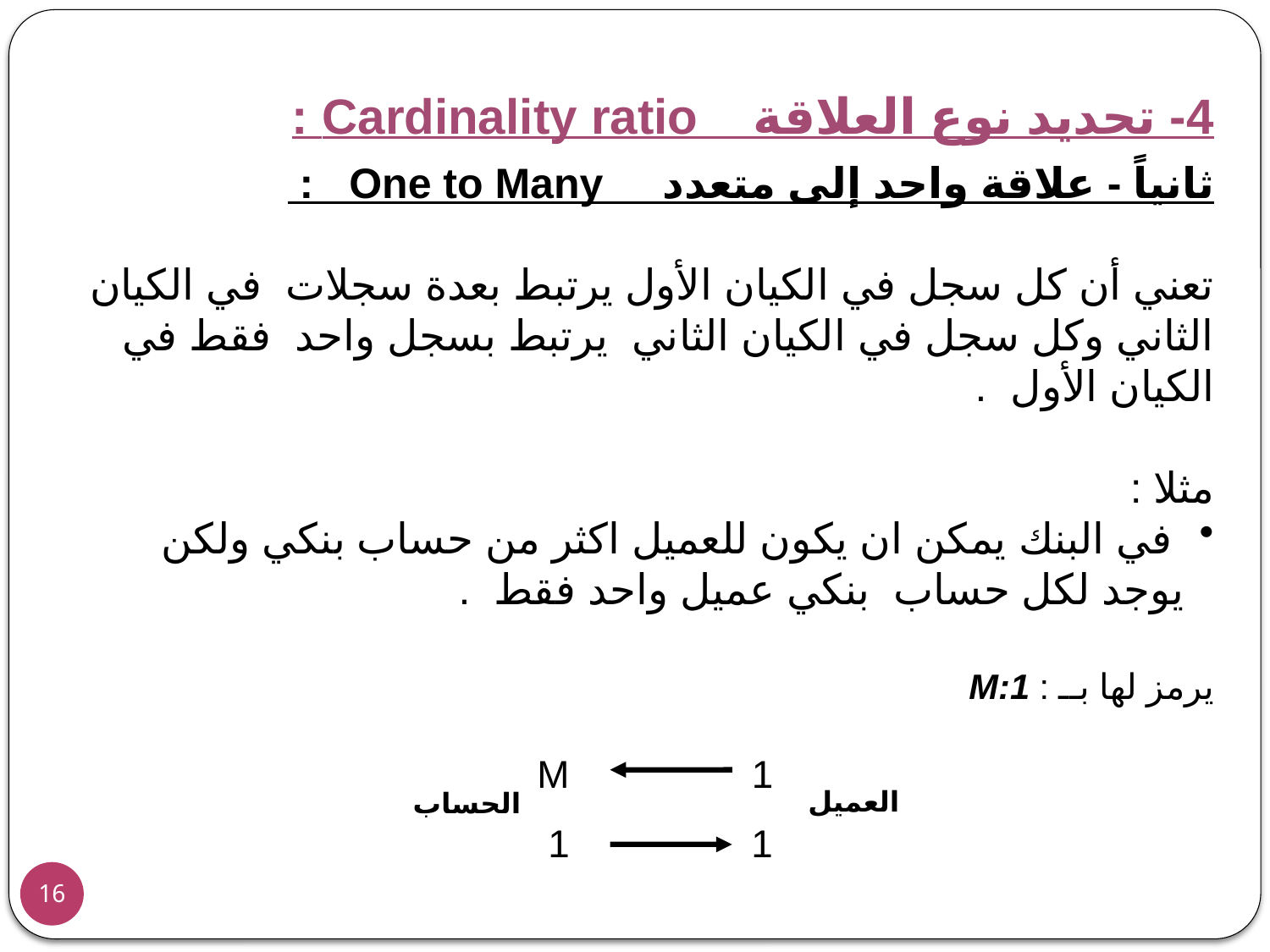

4- تحديد نوع العلاقة    Cardinality ratio :
ثانياً - علاقة واحد إلى متعدد     One to Many   :

تعني أن كل سجل في الكيان الأول يرتبط بعدة سجلات  في الكيان الثاني وكل سجل في الكيان الثاني  يرتبط بسجل واحد  فقط في الكيان الأول  .

مثلا :
 في البنك يمكن ان يكون للعميل اكثر من حساب بنكي ولكن يوجد لكل حساب  بنكي عميل واحد فقط  .

يرمز لها بــ : 1:M

M
1
الحساب
العميل

1
1

16